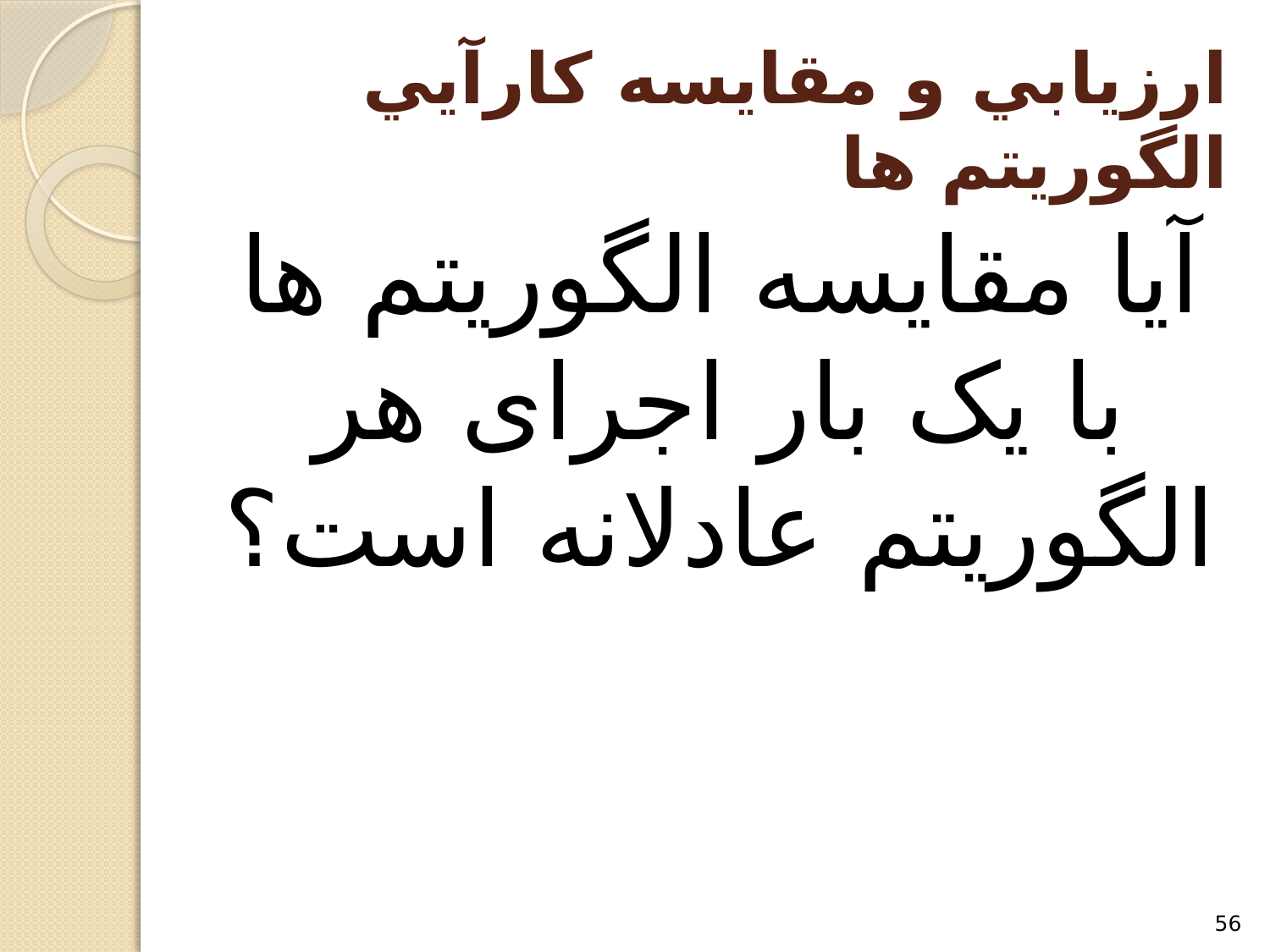

# ارزيابي و مقايسه کارآيي الگوريتم ها
آيا مقايسه الگوريتم ها با يک بار اجرای هر الگوريتم عادلانه است؟
56